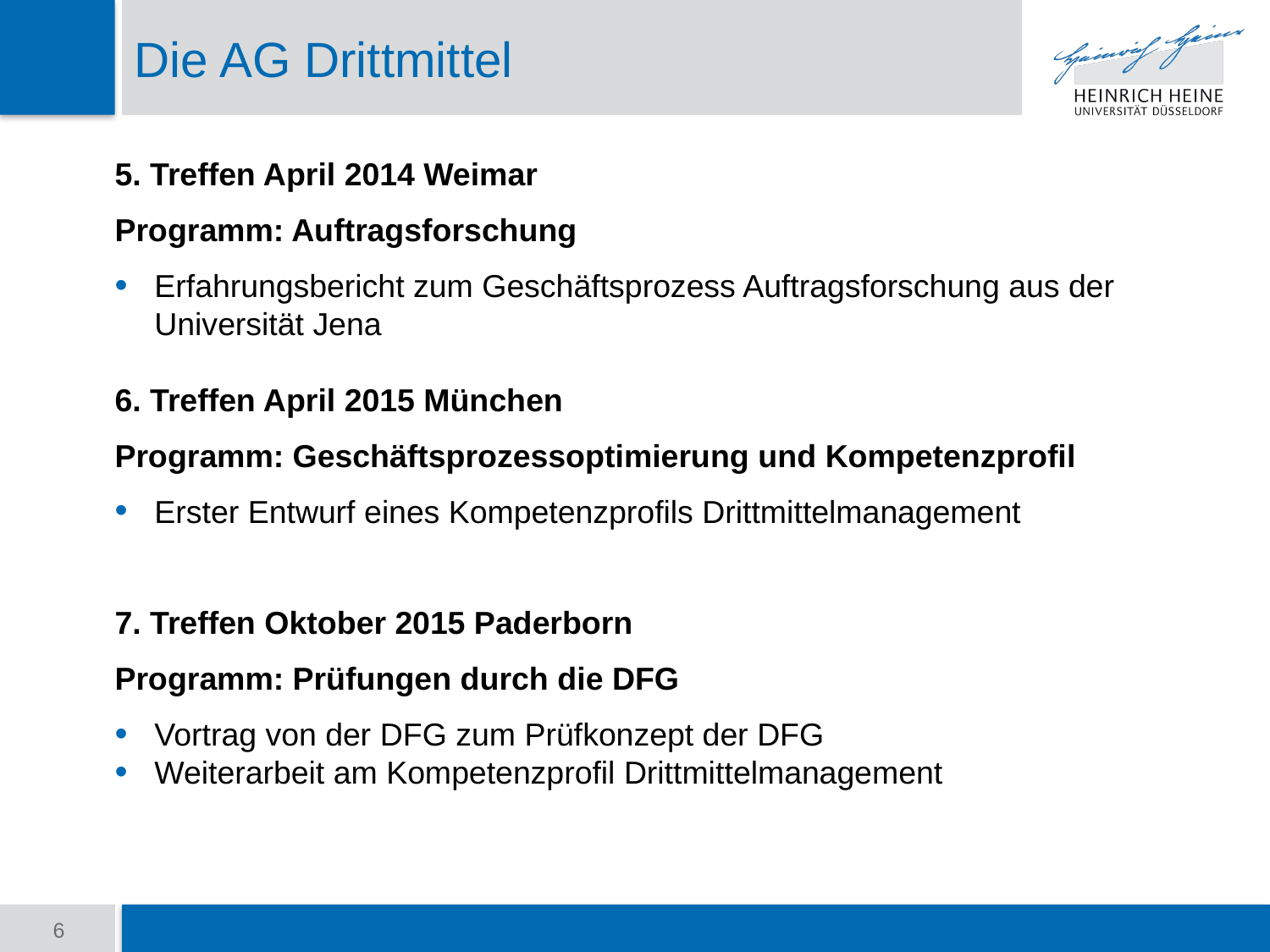

# Die AG Drittmittel
5. Treffen April 2014 Weimar
Programm: Auftragsforschung
Erfahrungsbericht zum Geschäftsprozess Auftragsforschung aus der Universität Jena

6. Treffen April 2015 München
Programm: Geschäftsprozessoptimierung und Kompetenzprofil
Erster Entwurf eines Kompetenzprofils Drittmittelmanagement

7. Treffen Oktober 2015 Paderborn
Programm: Prüfungen durch die DFG
Vortrag von der DFG zum Prüfkonzept der DFG
Weiterarbeit am Kompetenzprofil Drittmittelmanagement

6